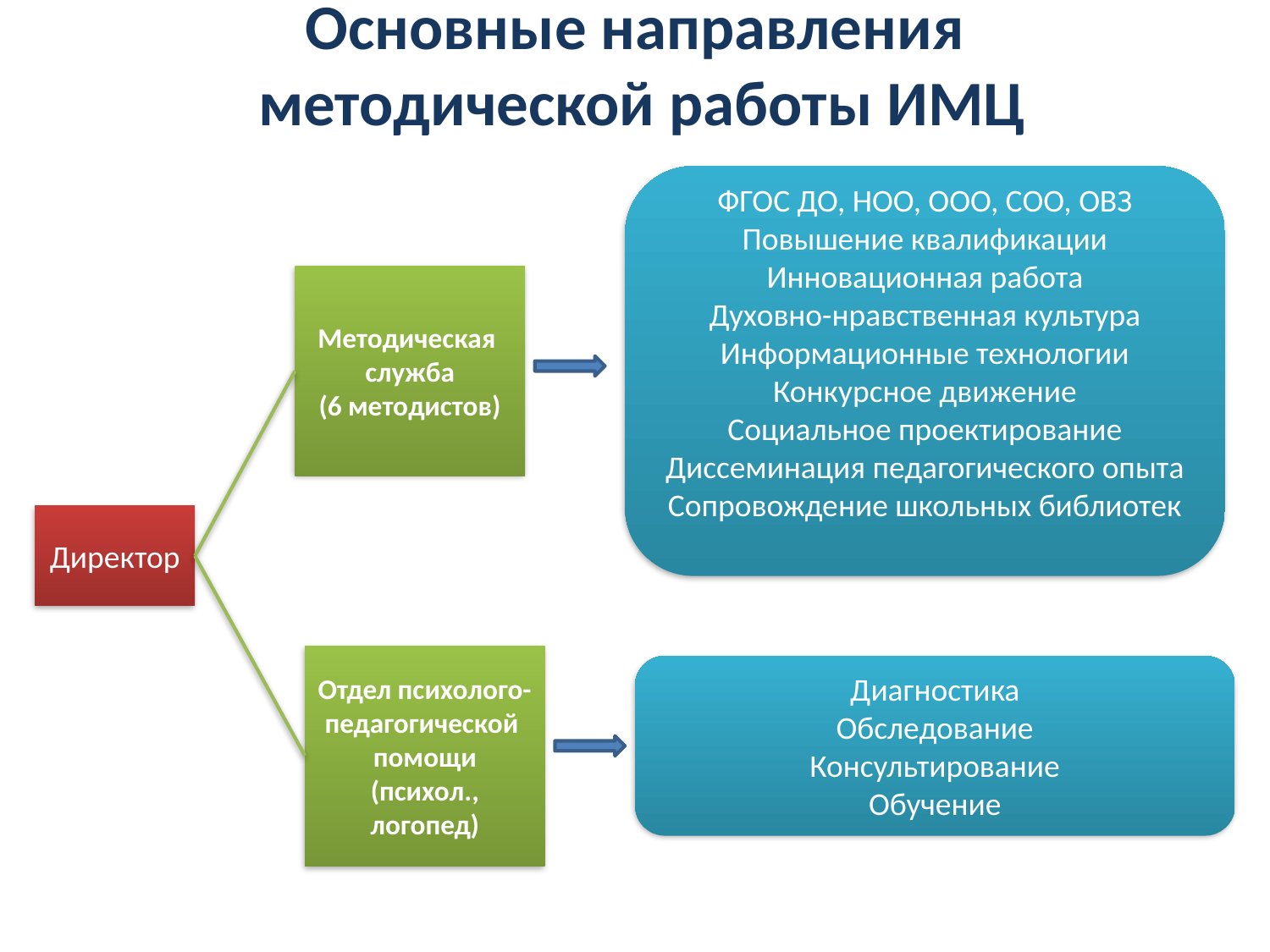

# Основные направления методической работы ИМЦ
ФГОС ДО, НОО, ООО, СОО, ОВЗ
Повышение квалификации
Инновационная работа
Духовно-нравственная культура
Информационные технологии
Конкурсное движение
Социальное проектирование
Диссеминация педагогического опыта
Сопровождение школьных библиотек

Методическая
служба
(6 методистов)

Директор
Отдел психолого-педагогической
помощи
(психол., логопед)
Диагностика
Обследование
Консультирование
Обучение